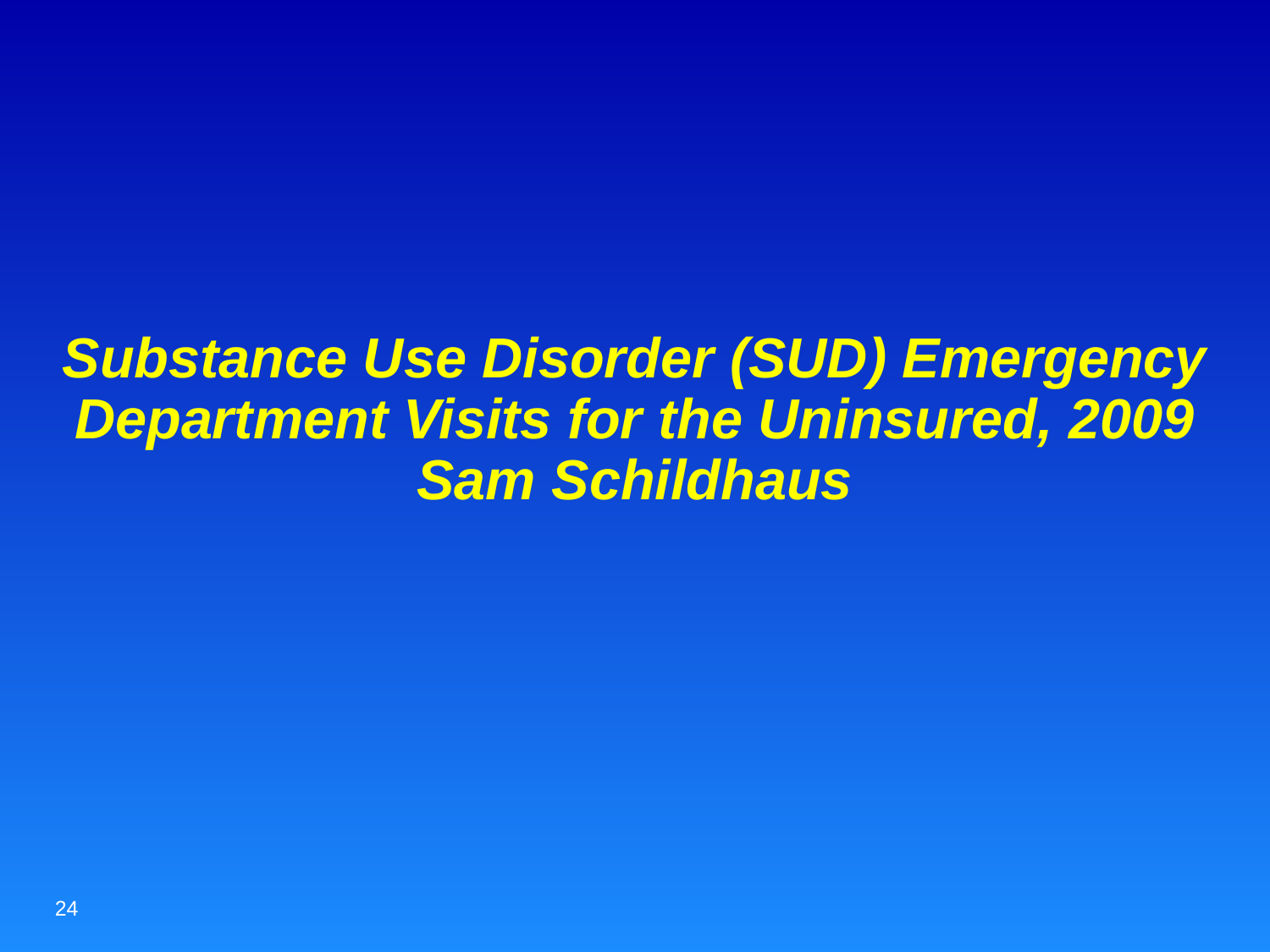

# Substance Use Disorder (SUD) Emergency Department Visits for the Uninsured, 2009 Sam Schildhaus
24